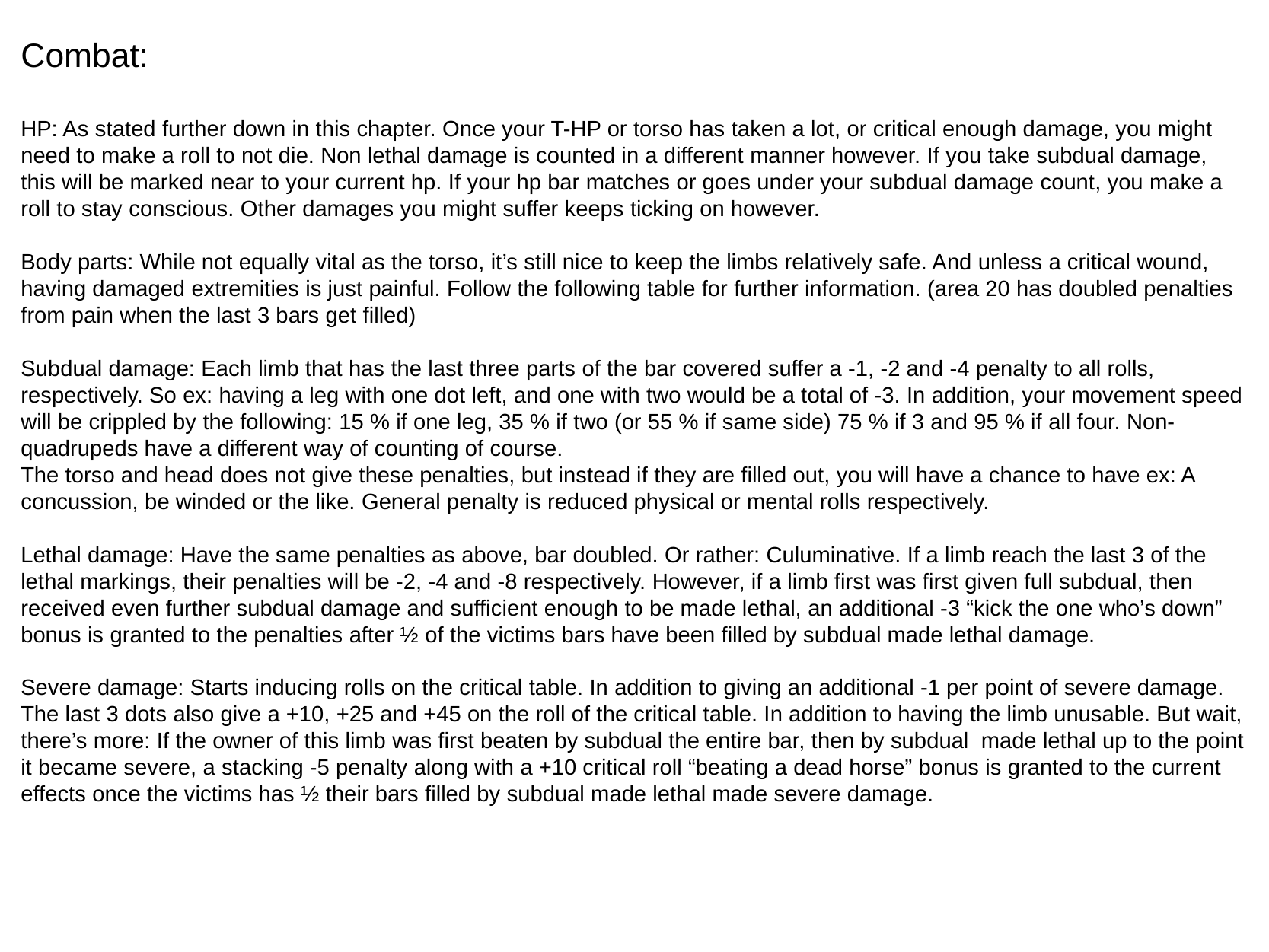

Combat:

HP: As stated further down in this chapter. Once your T-HP or torso has taken a lot, or critical enough damage, you might need to make a roll to not die. Non lethal damage is counted in a different manner however. If you take subdual damage, this will be marked near to your current hp. If your hp bar matches or goes under your subdual damage count, you make a roll to stay conscious. Other damages you might suffer keeps ticking on however.

Body parts: While not equally vital as the torso, it’s still nice to keep the limbs relatively safe. And unless a critical wound, having damaged extremities is just painful. Follow the following table for further information. (area 20 has doubled penalties from pain when the last 3 bars get filled)

Subdual damage: Each limb that has the last three parts of the bar covered suffer a -1, -2 and -4 penalty to all rolls, respectively. So ex: having a leg with one dot left, and one with two would be a total of -3. In addition, your movement speed will be crippled by the following: 15 % if one leg, 35 % if two (or 55 % if same side) 75 % if 3 and 95 % if all four. Non-quadrupeds have a different way of counting of course.
The torso and head does not give these penalties, but instead if they are filled out, you will have a chance to have ex: A concussion, be winded or the like. General penalty is reduced physical or mental rolls respectively.

Lethal damage: Have the same penalties as above, bar doubled. Or rather: Culuminative. If a limb reach the last 3 of the lethal markings, their penalties will be -2, -4 and -8 respectively. However, if a limb first was first given full subdual, then received even further subdual damage and sufficient enough to be made lethal, an additional -3 “kick the one who’s down” bonus is granted to the penalties after ½ of the victims bars have been filled by subdual made lethal damage.

Severe damage: Starts inducing rolls on the critical table. In addition to giving an additional -1 per point of severe damage. The last 3 dots also give a +10, +25 and +45 on the roll of the critical table. In addition to having the limb unusable. But wait, there’s more: If the owner of this limb was first beaten by subdual the entire bar, then by subdual  made lethal up to the point it became severe, a stacking -5 penalty along with a +10 critical roll “beating a dead horse” bonus is granted to the current effects once the victims has ½ their bars filled by subdual made lethal made severe damage.